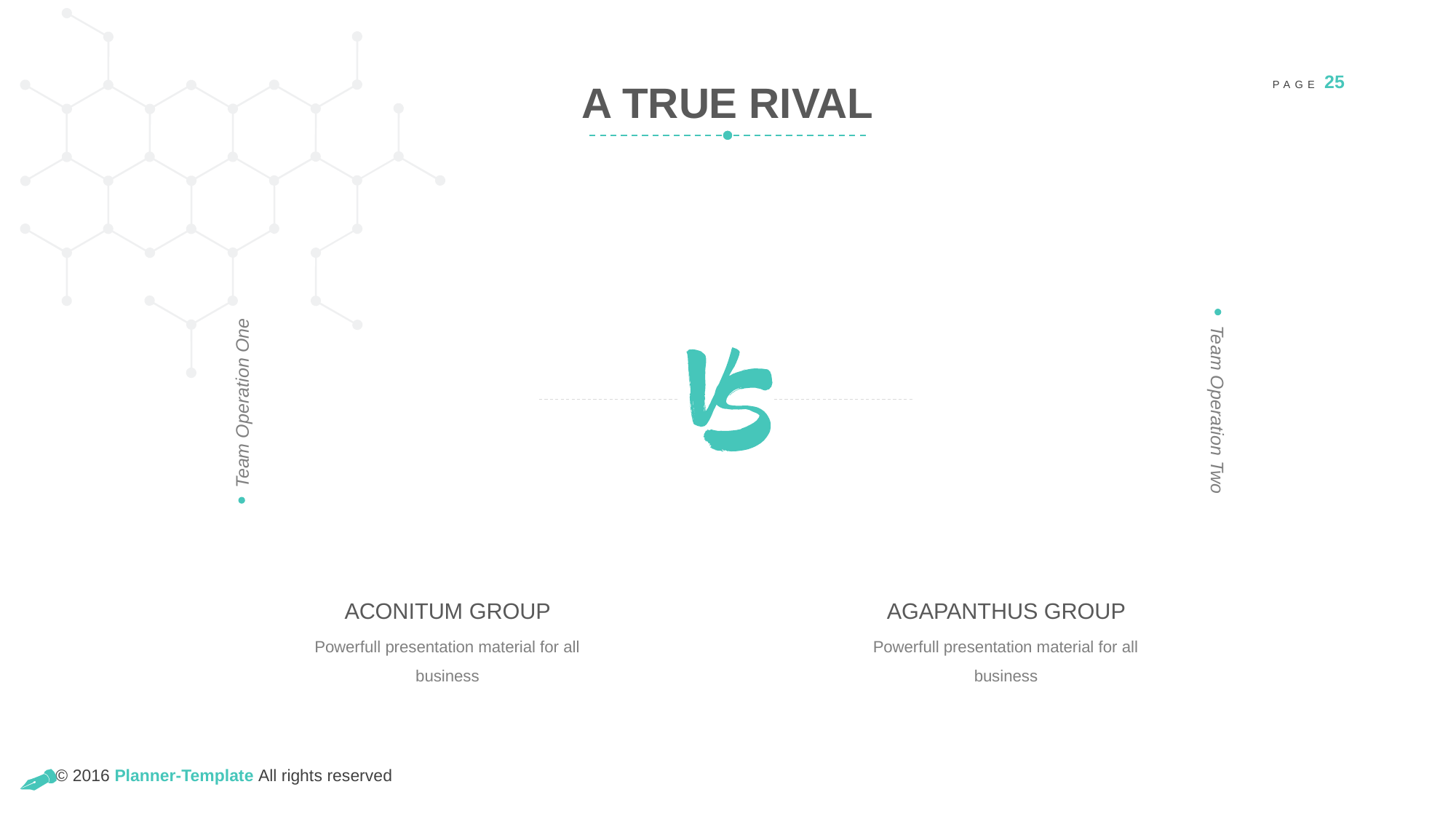

A TRUE RIVAL

Team Operation Two

Team Operation One

ACONITUM GROUP
Powerfull presentation material for all business
AGAPANTHUS GROUP
Powerfull presentation material for all business